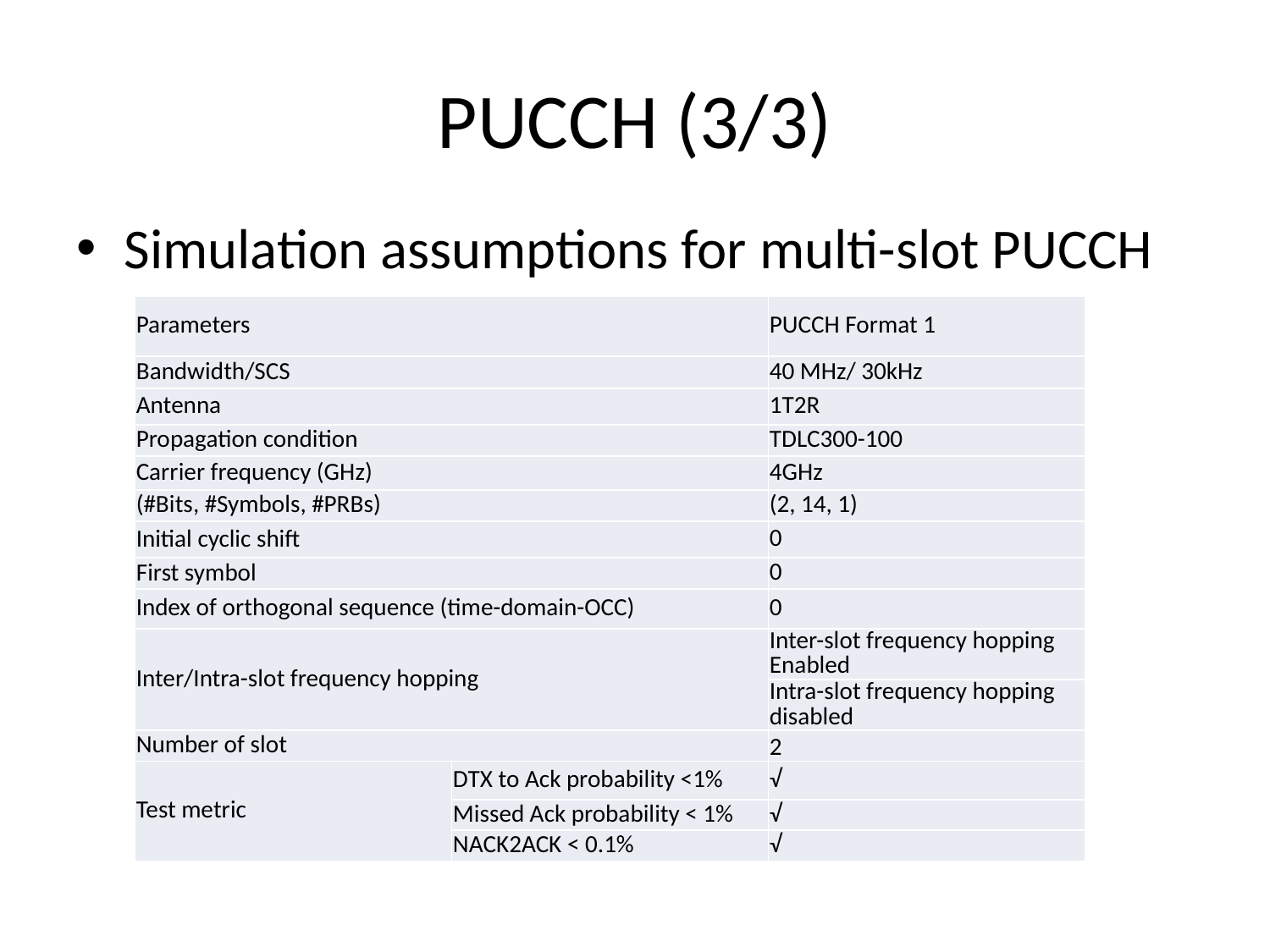

# PUCCH (3/3)
Simulation assumptions for multi-slot PUCCH
| Parameters |  | PUCCH Format 1 |
| --- | --- | --- |
| Bandwidth/SCS |  | 40 MHz/ 30kHz |
| Antenna |  | 1T2R |
| Propagation condition |  | TDLC300-100 |
| Carrier frequency (GHz) |  | 4GHz |
| (#Bits, #Symbols, #PRBs) |  | (2, 14, 1) |
| Initial cyclic shift |  | 0 |
| First symbol |  | 0 |
| Index of orthogonal sequence (time-domain-OCC) |  | 0 |
| Inter/Intra-slot frequency hopping |  | Inter-slot frequency hopping Enabled |
|  |  | Intra-slot frequency hopping disabled |
| Number of slot |  | 2 |
| Test metric | DTX to Ack probability <1% | √ |
|  | Missed Ack probability < 1% | √ |
|  | NACK2ACK < 0.1% | √ |